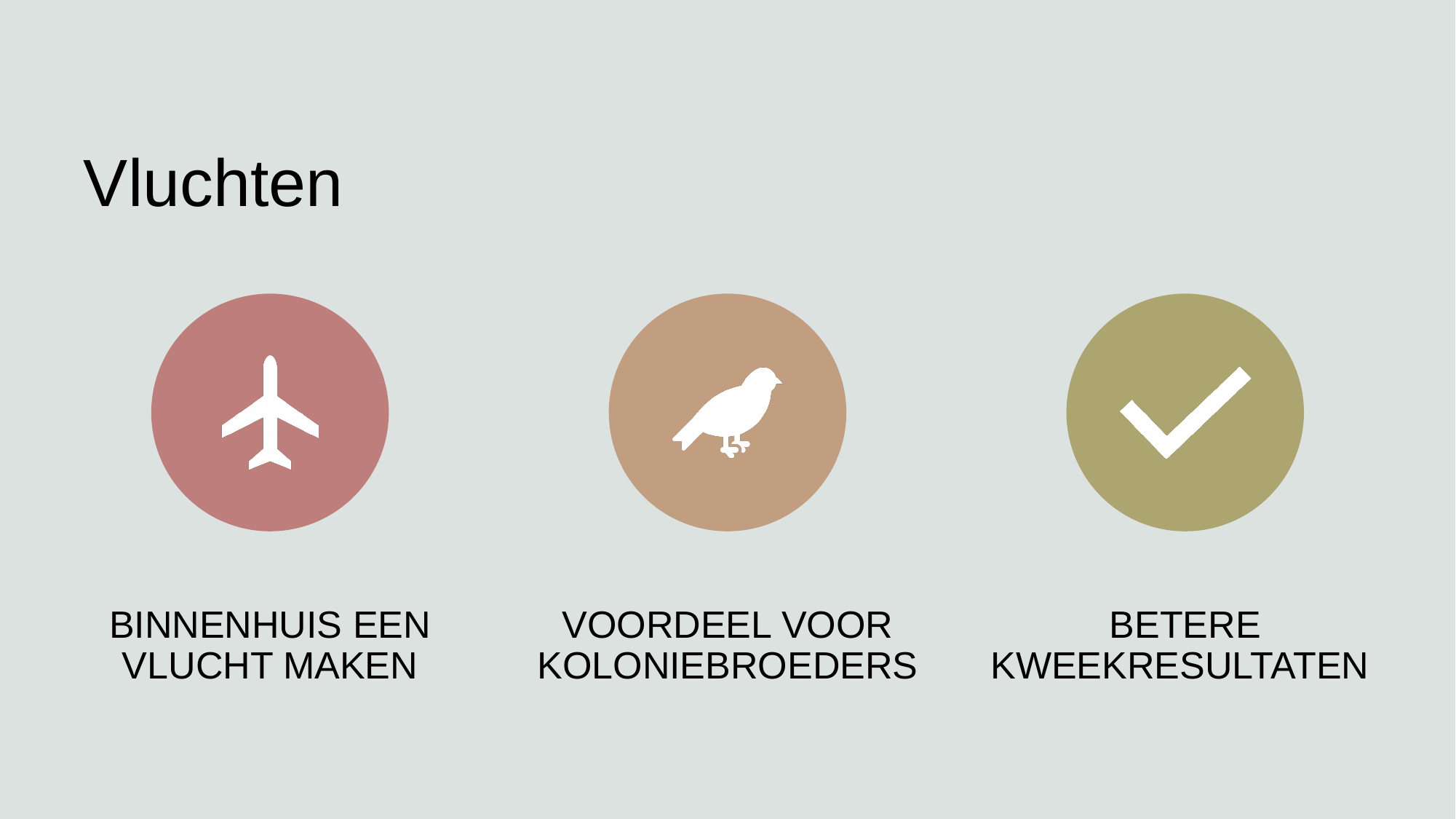

# Vluchten
Binnenhuis een vlucht maken
Voordeel voor koloniebroeders
Betere kweekresultaten